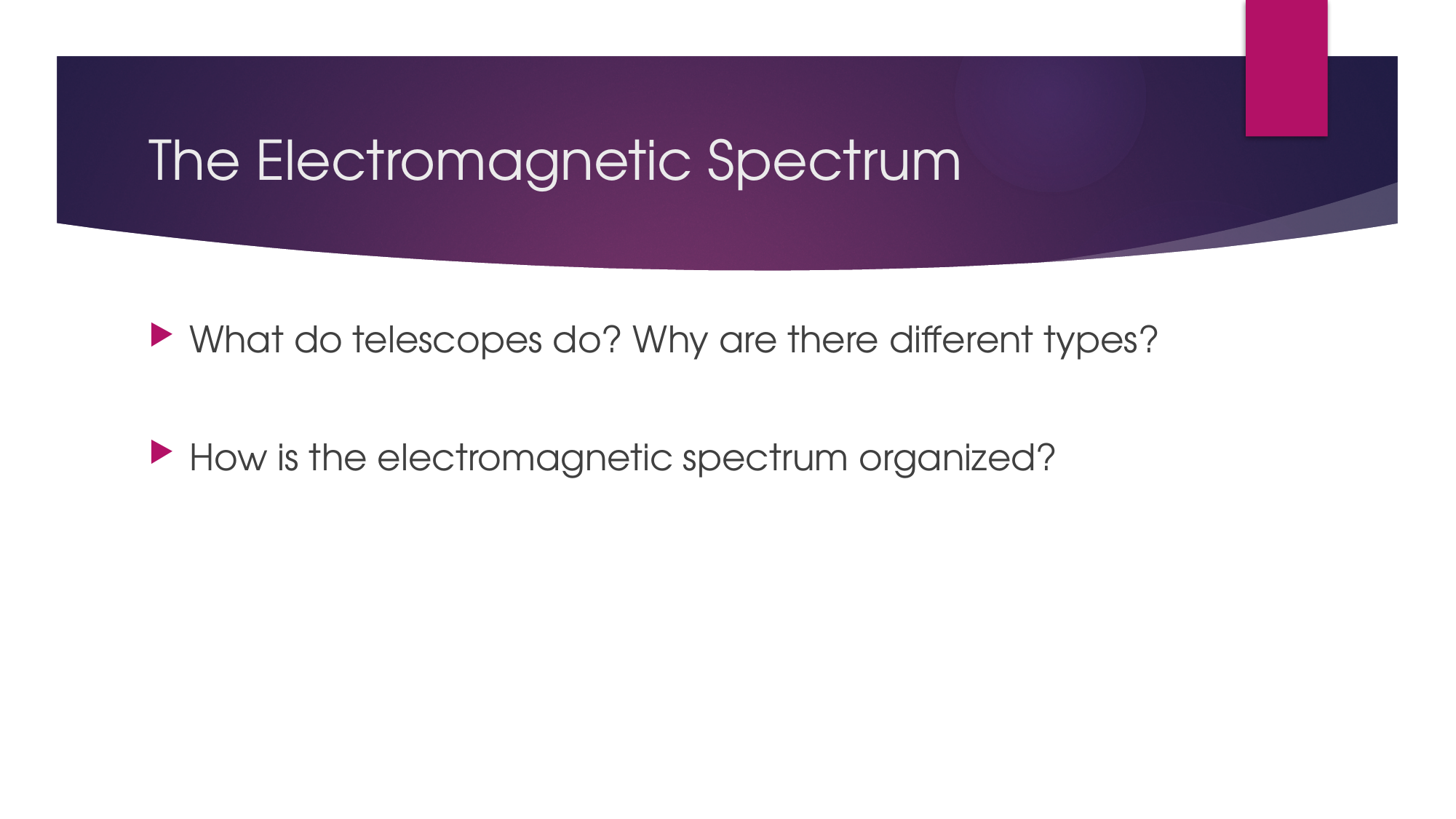

# The Electromagnetic Spectrum
What do telescopes do? Why are there different types?

How is the electromagnetic spectrum organized?